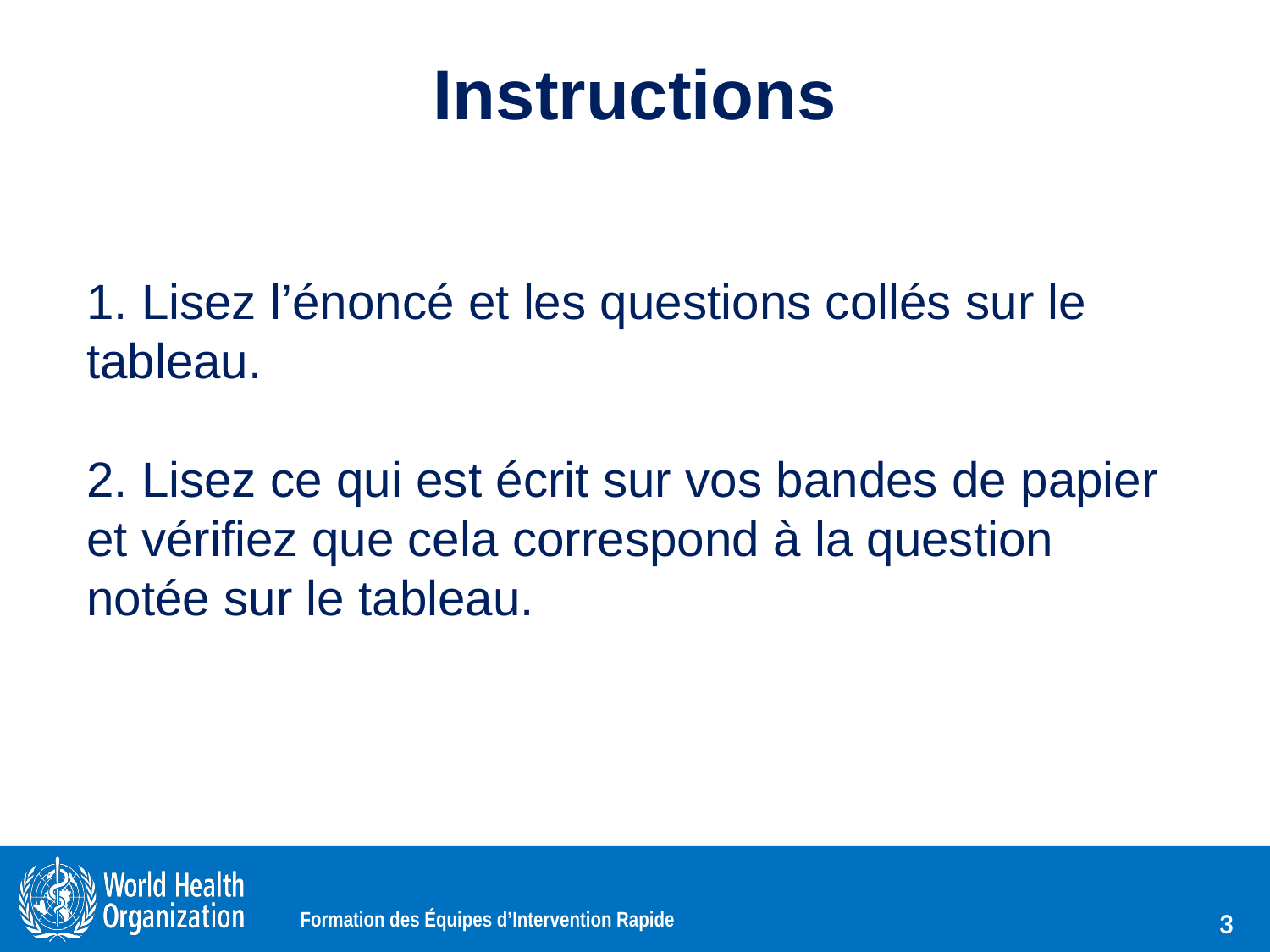

# Instructions
1. Lisez l’énoncé et les questions collés sur le tableau.

2. Lisez ce qui est écrit sur vos bandes de papier et vérifiez que cela correspond à la question notée sur le tableau.